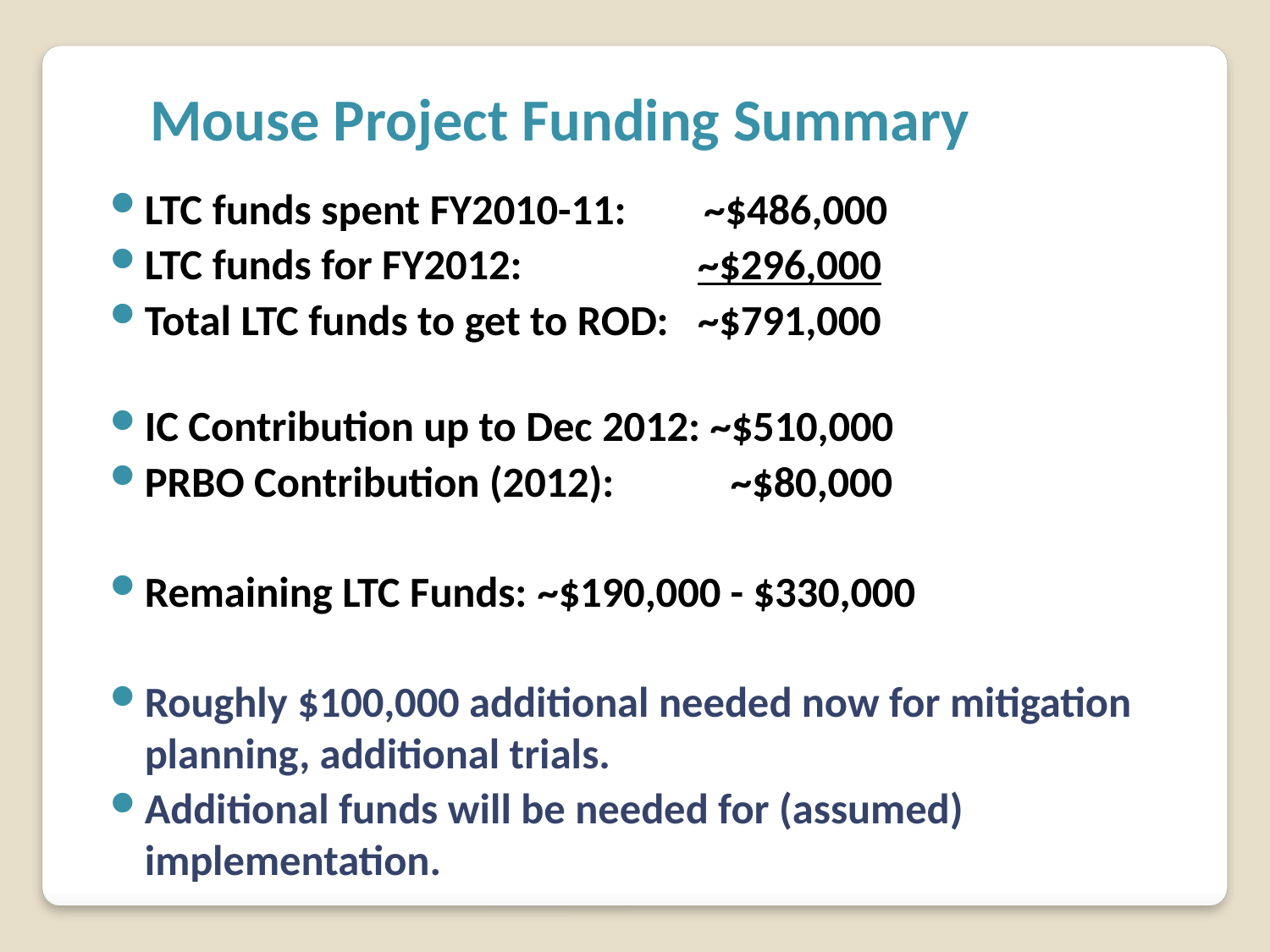

Mouse Project Funding Summary
LTC funds spent FY2010-11:        ~$486,000
LTC funds for FY2012:                  ~$296,000
Total LTC funds to get to ROD:   ~$791,000
IC Contribution up to Dec 2012: ~$510,000
PRBO Contribution (2012):            ~$80,000

Remaining LTC Funds: ~$190,000 - $330,000

Roughly $100,000 additional needed now for mitigation planning, additional trials.
Additional funds will be needed for (assumed) implementation.